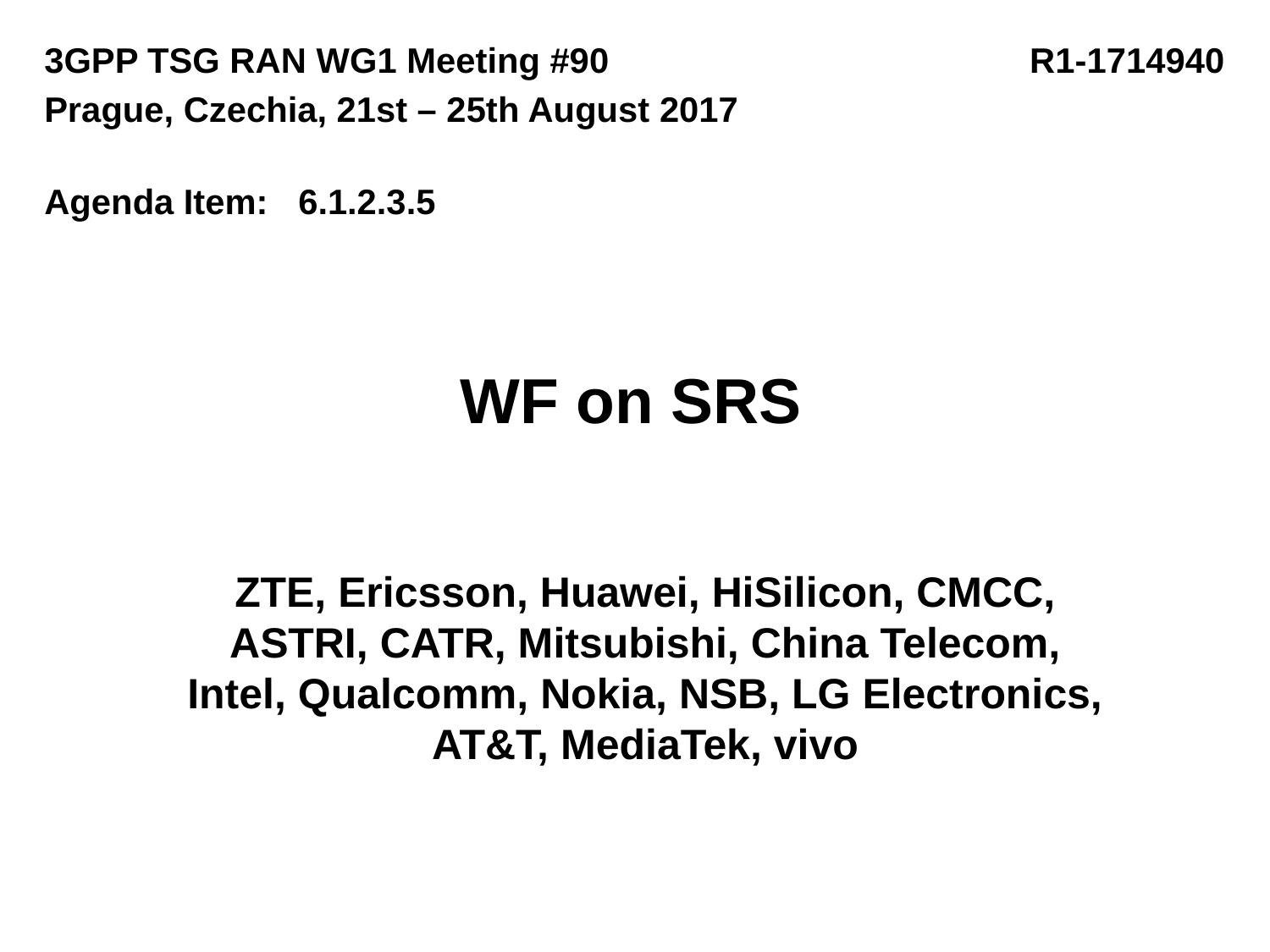

3GPP TSG RAN WG1 Meeting #90	                                    R1-1714940
Prague, Czechia, 21st – 25th August 2017

Agenda Item:	6.1.2.3.5

# WF on SRS
ZTE, Ericsson, Huawei, HiSilicon, CMCC, ASTRI, CATR, Mitsubishi, China Telecom, Intel, Qualcomm, Nokia, NSB, LG Electronics, AT&T, MediaTek, vivo